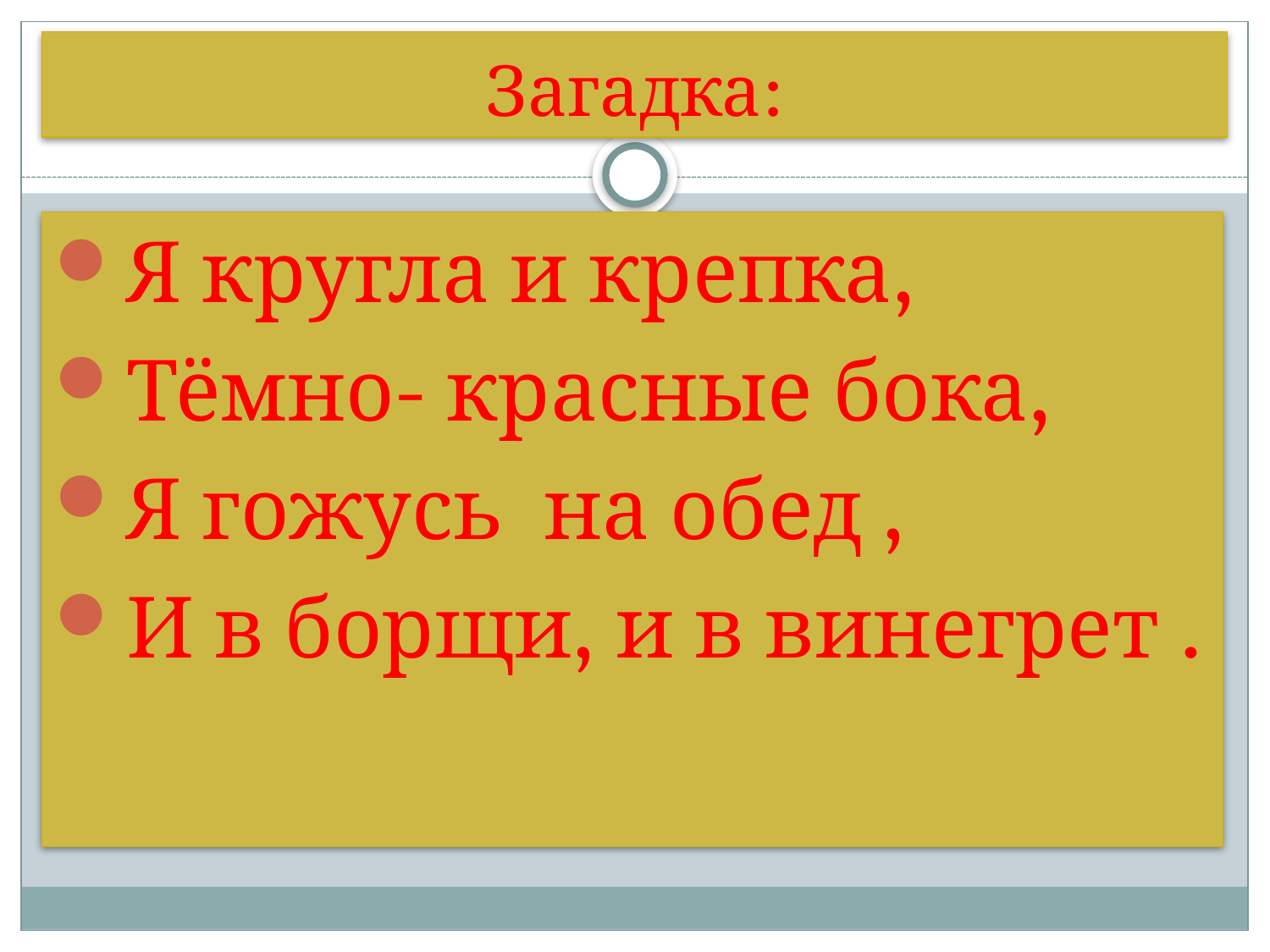

# Загадка:
Я кругла и крепка,
Тёмно- красные бока,
Я гожусь  на обед ,
И в борщи, и в винегрет .